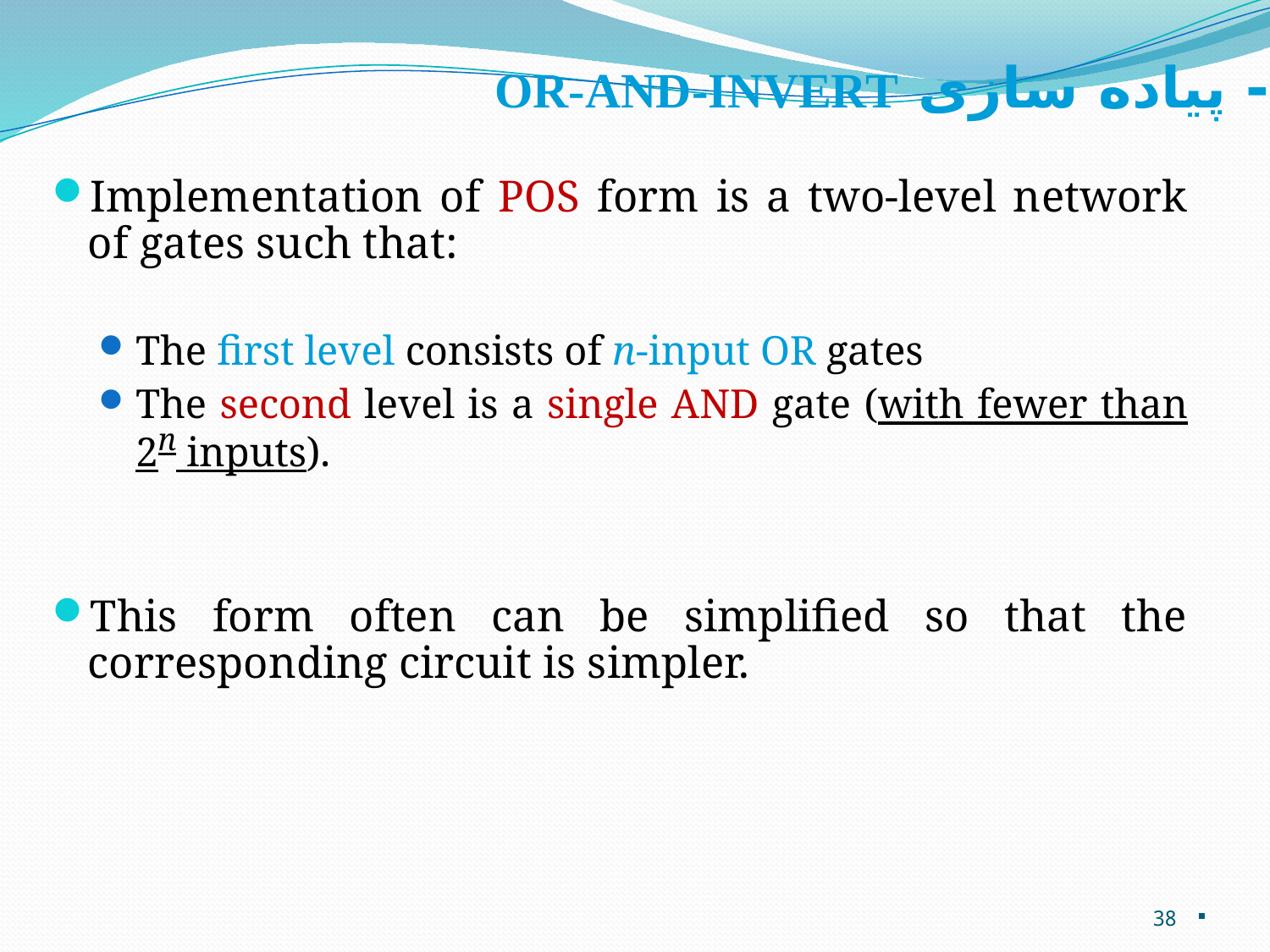

# - پیاده سازی OR-AND-INVERT
Implementation of POS form is a two-level network of gates such that:

The first level consists of n-input OR gates
The second level is a single AND gate (with fewer than 2n inputs).

This form often can be simplified so that the corresponding circuit is simpler.

38